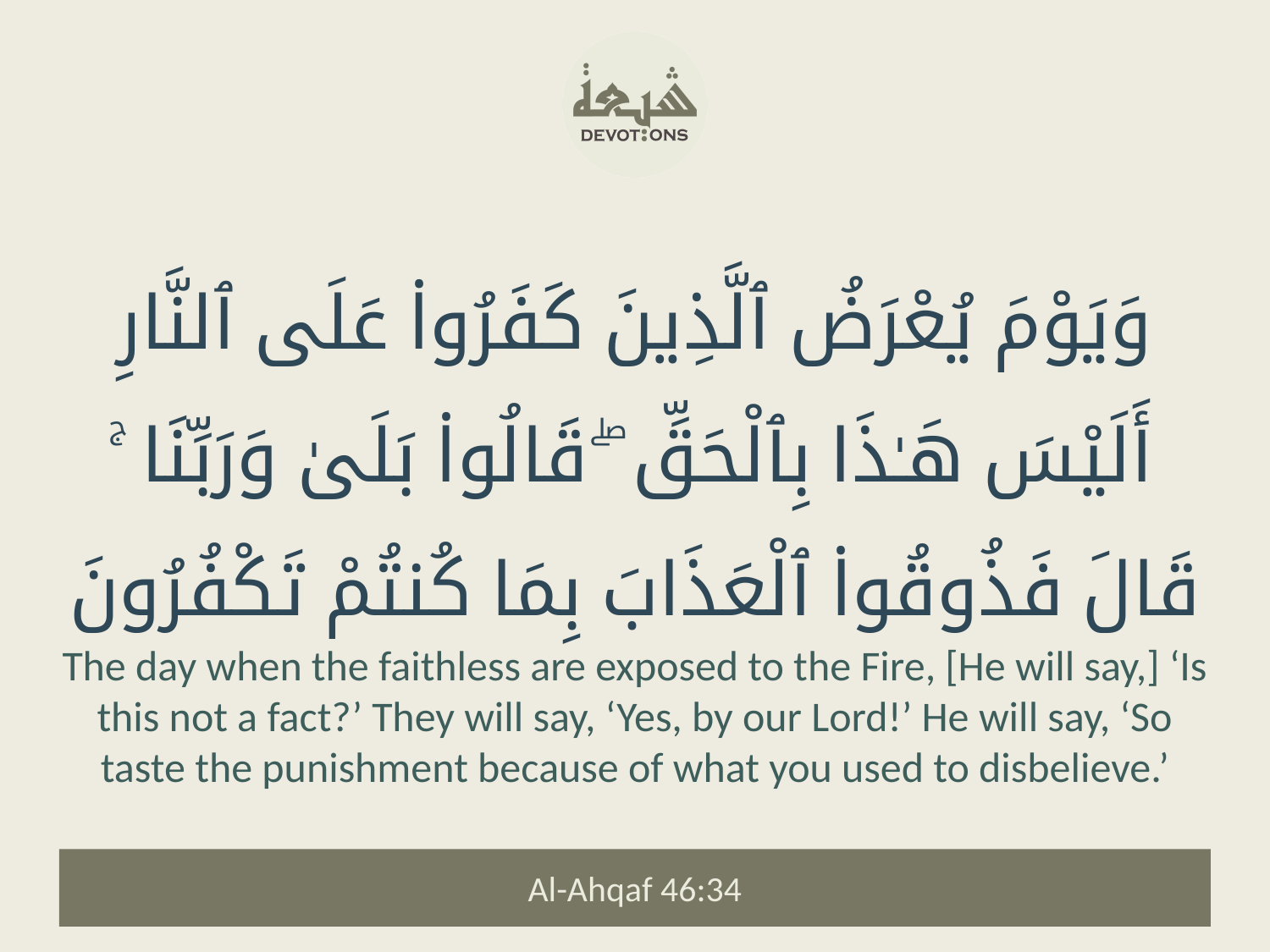

وَيَوْمَ يُعْرَضُ ٱلَّذِينَ كَفَرُوا۟ عَلَى ٱلنَّارِ أَلَيْسَ هَـٰذَا بِٱلْحَقِّ ۖ قَالُوا۟ بَلَىٰ وَرَبِّنَا ۚ قَالَ فَذُوقُوا۟ ٱلْعَذَابَ بِمَا كُنتُمْ تَكْفُرُونَ
The day when the faithless are exposed to the Fire, [He will say,] ‘Is this not a fact?’ They will say, ‘Yes, by our Lord!’ He will say, ‘So taste the punishment because of what you used to disbelieve.’
Al-Ahqaf 46:34